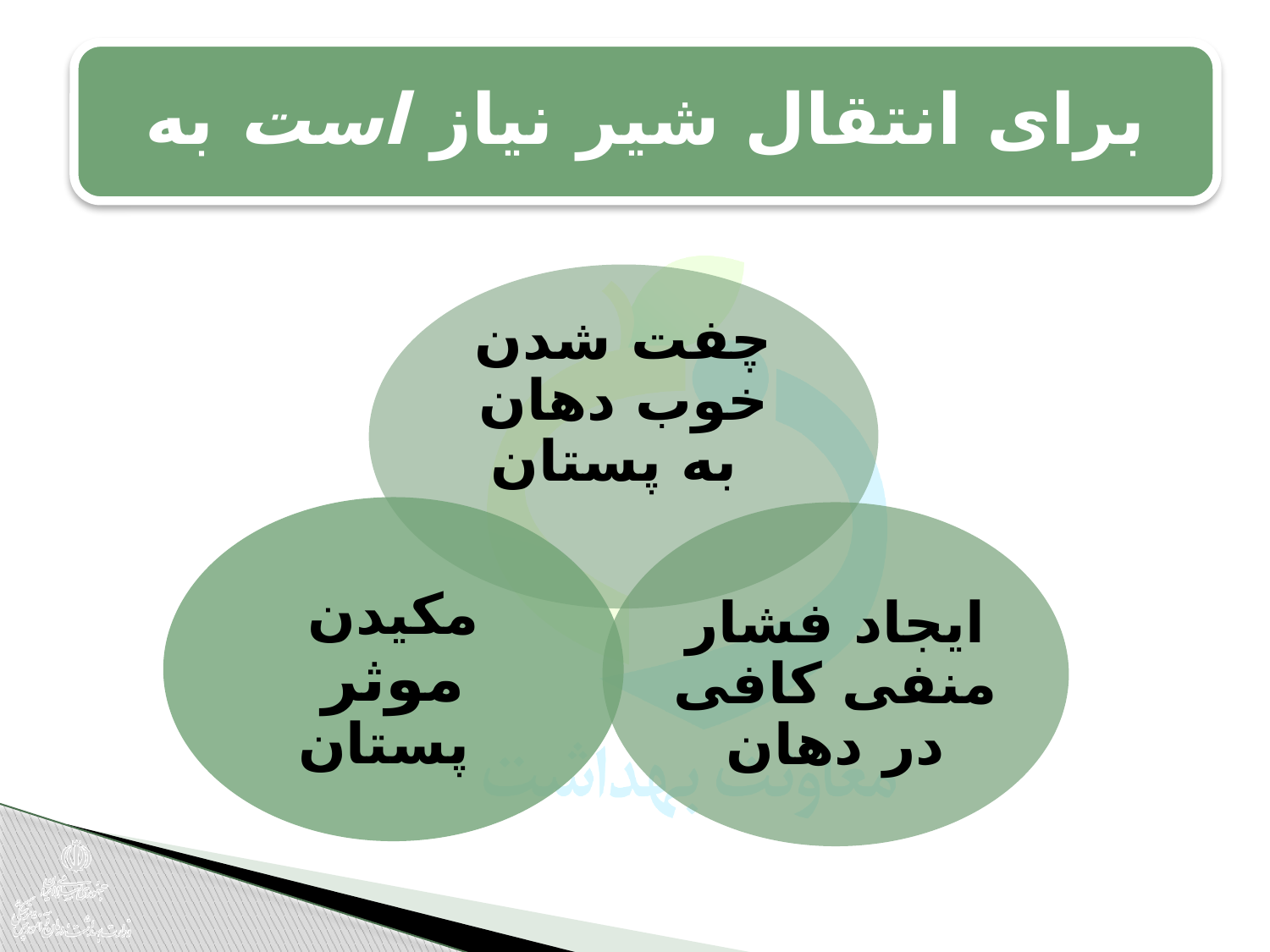

برای انتقال شیر نیاز است به
چفت شدن خوب دهان به پستان
ایجاد فشار منفی کافی در دهان
مکیدن موثر پستان